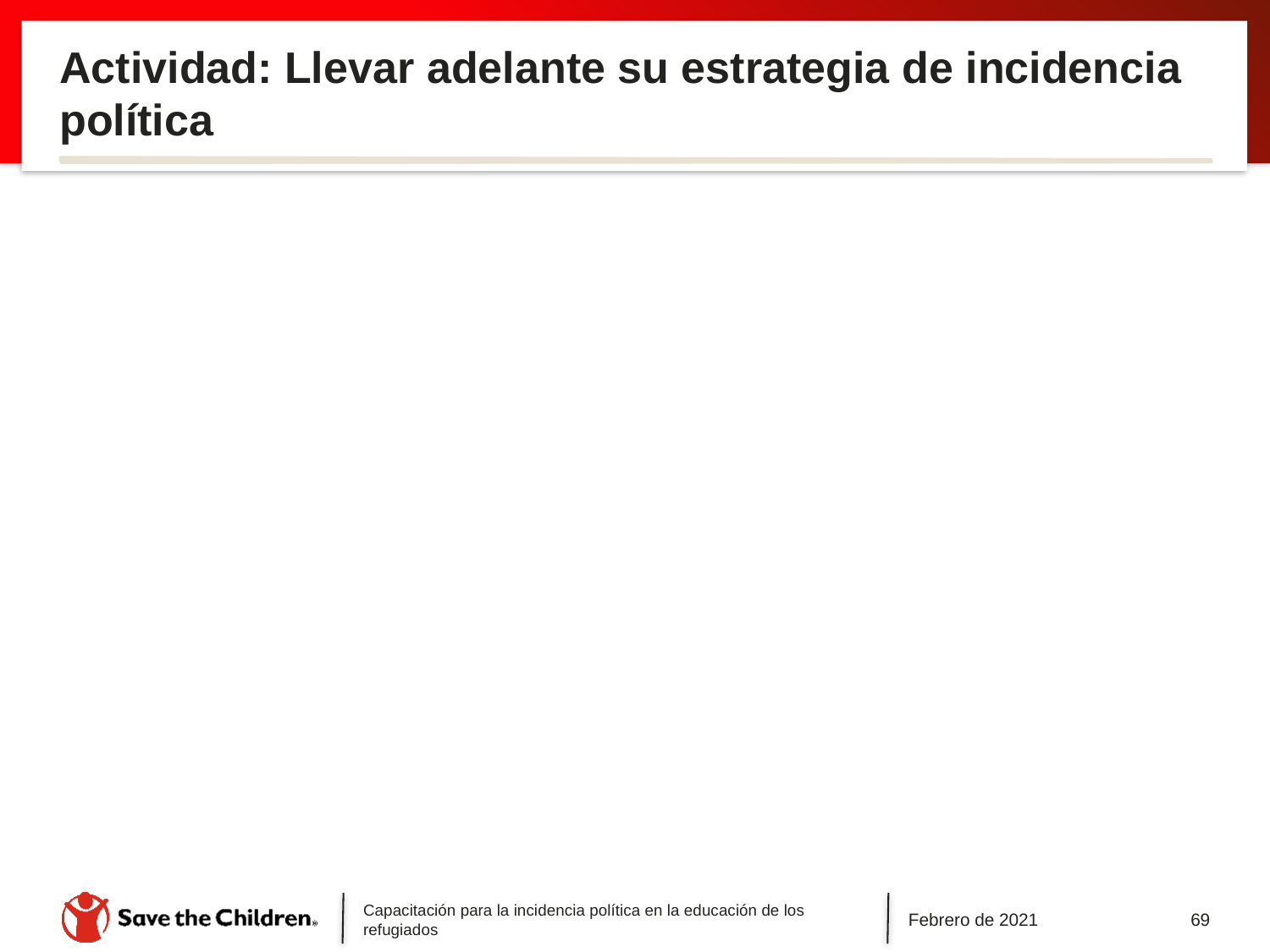

# Actividad: Llevar adelante su estrategia de incidencia política
Capacitación para la incidencia política en la educación de los refugiados
Febrero de 2021
69